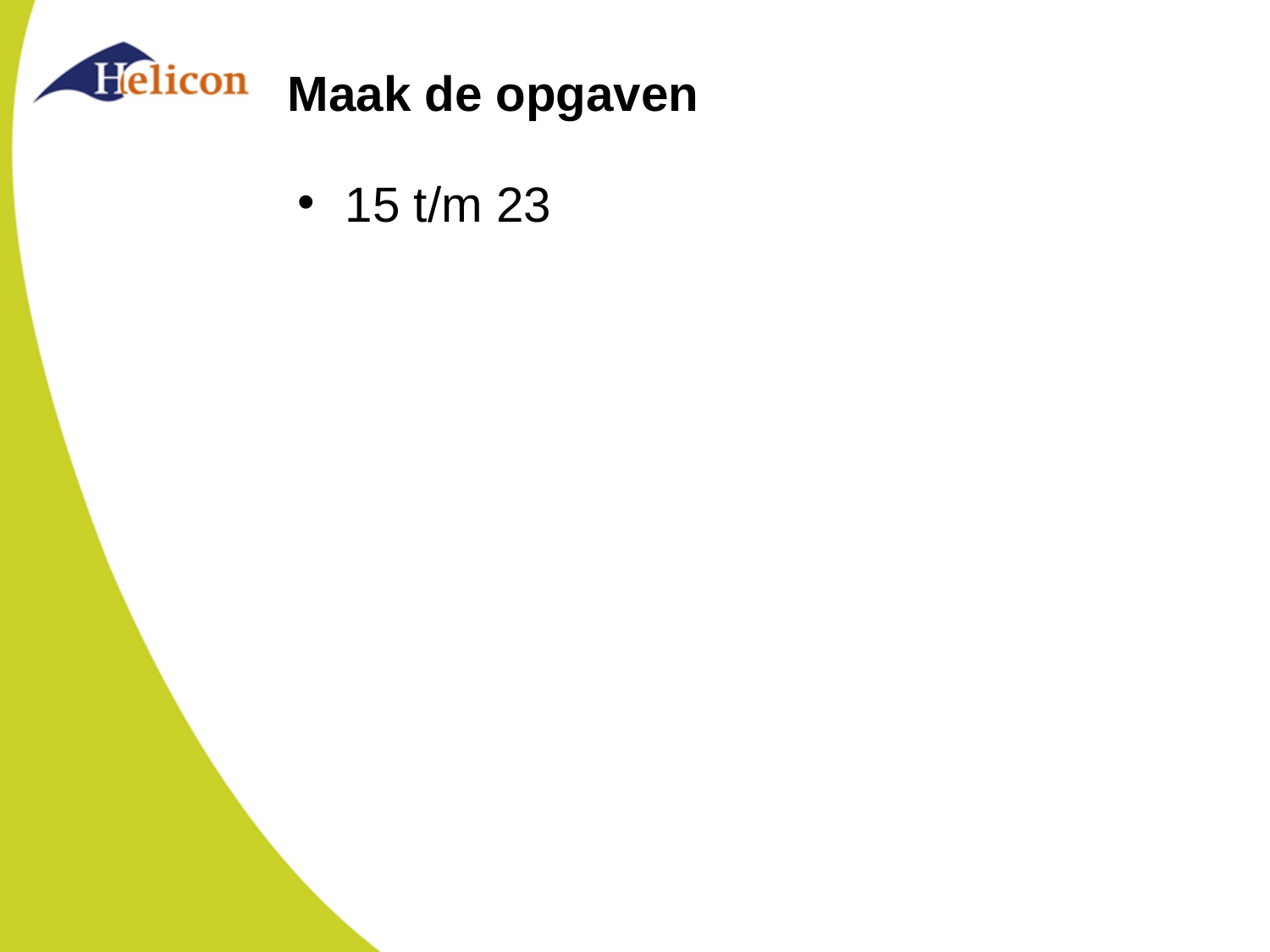

# Maak de opgaven
15 t/m 23